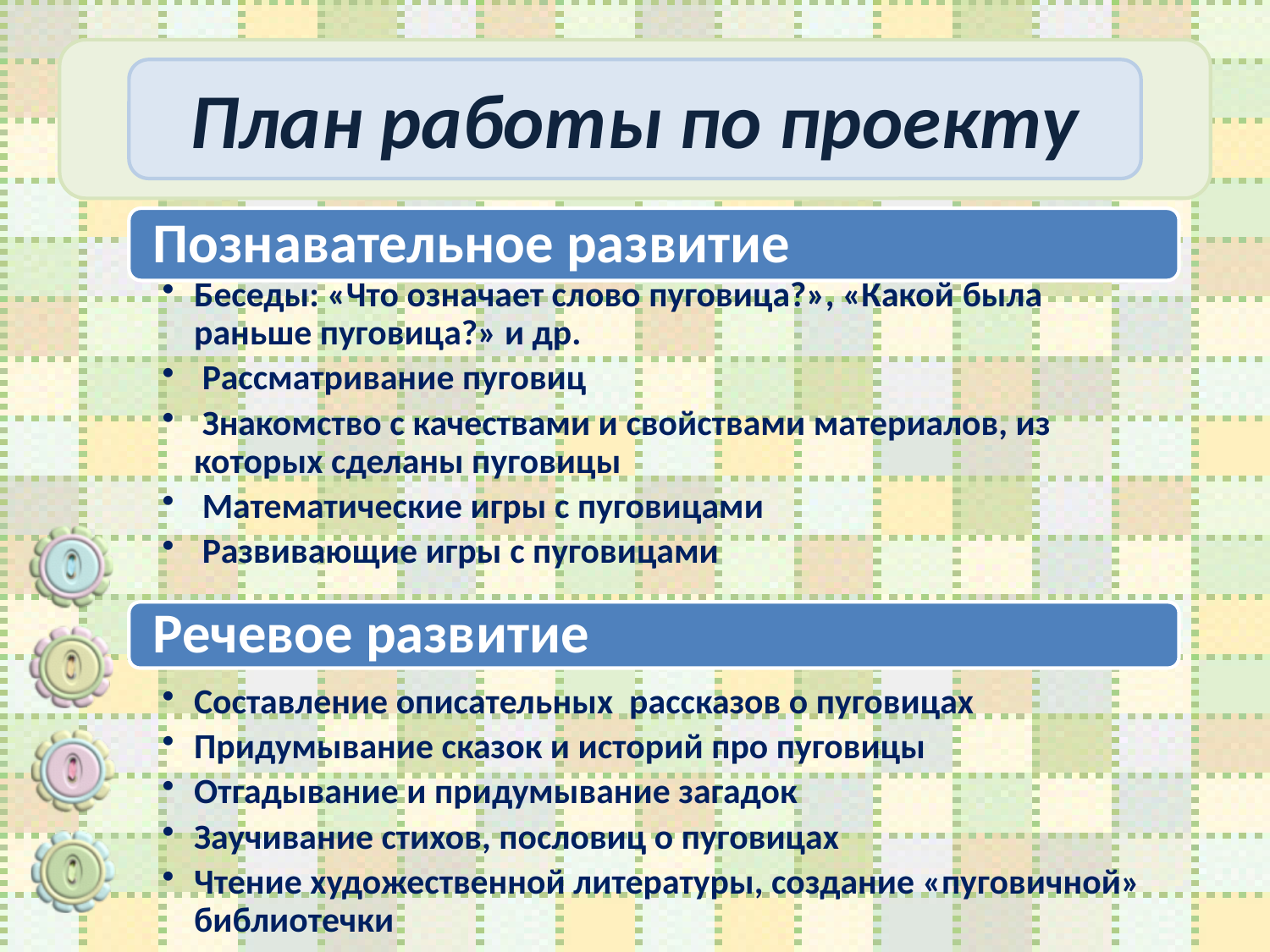

# План работы по проекту
Познавательное развитие
Беседы: «Что означает слово пуговица?», «Какой была раньше пуговица?» и др.
 Рассматривание пуговиц
 Знакомство с качествами и свойствами материалов, из которых сделаны пуговицы
 Математические игры с пуговицами
 Развивающие игры с пуговицами

Речевое развитие

Составление описательных  рассказов о пуговицах
Придумывание сказок и историй про пуговицы
Отгадывание и придумывание загадок
Заучивание стихов, пословиц о пуговицах
Чтение художественной литературы, создание «пуговичной» библиотечки